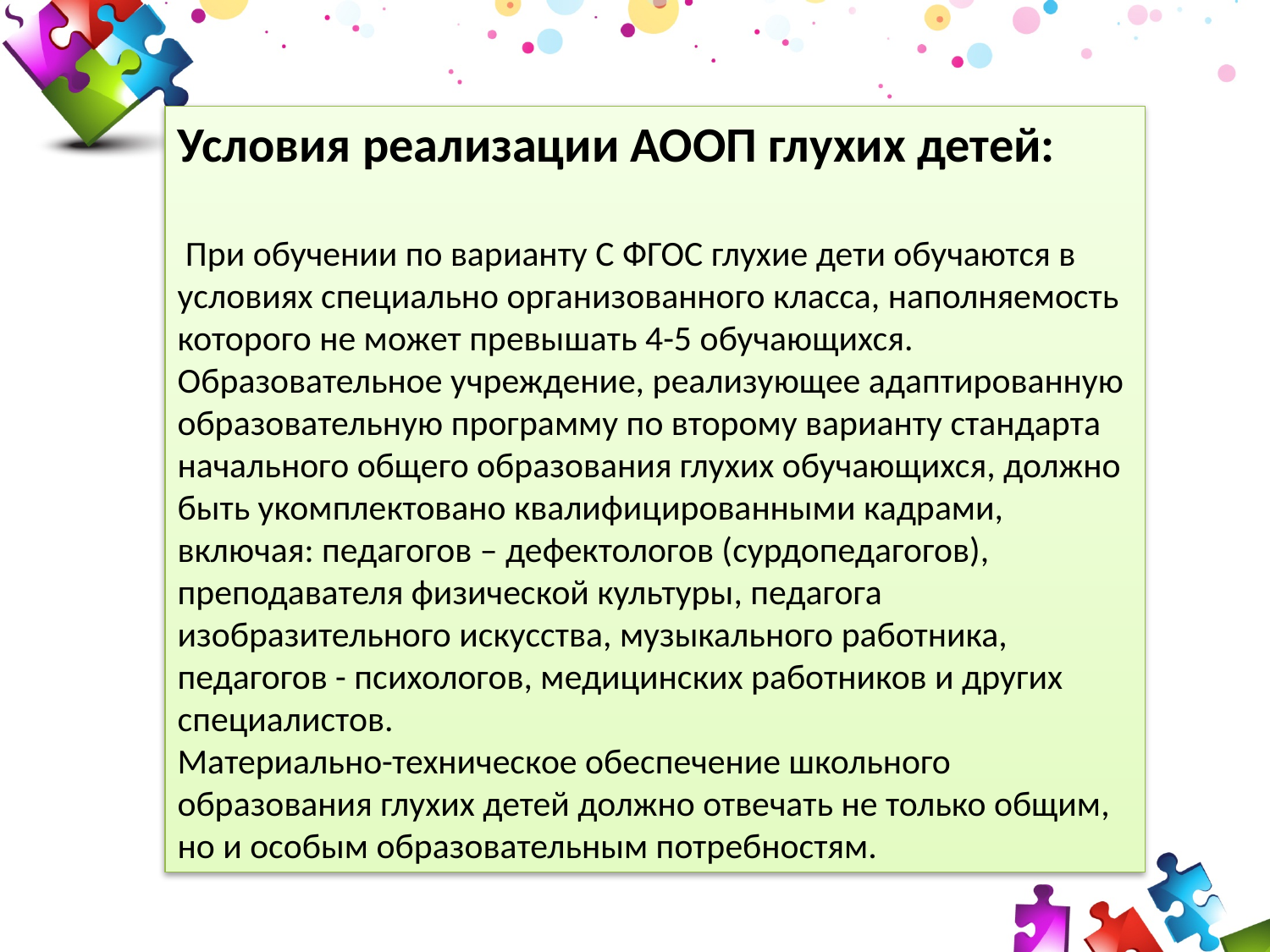

Условия реализации АООП глухих детей:

 При обучении по варианту С ФГОС глухие дети обучаются в условиях специально организованного класса, наполняемость которого не может превышать 4-5 обучающихся.
Образовательное учреждение, реализующее адаптированную образовательную программу по второму варианту стандарта начального общего образования глухих обучающихся, должно быть укомплектовано квалифицированными кадрами, включая: педагогов – дефектологов (сурдопедагогов), преподавателя физической культуры, педагога изобразительного искусства, музыкального работника, педагогов - психологов, медицинских работников и других специалистов.
Материально-техническое обеспечение школьного образования глухих детей должно отвечать не только общим, но и особым образовательным потребностям.